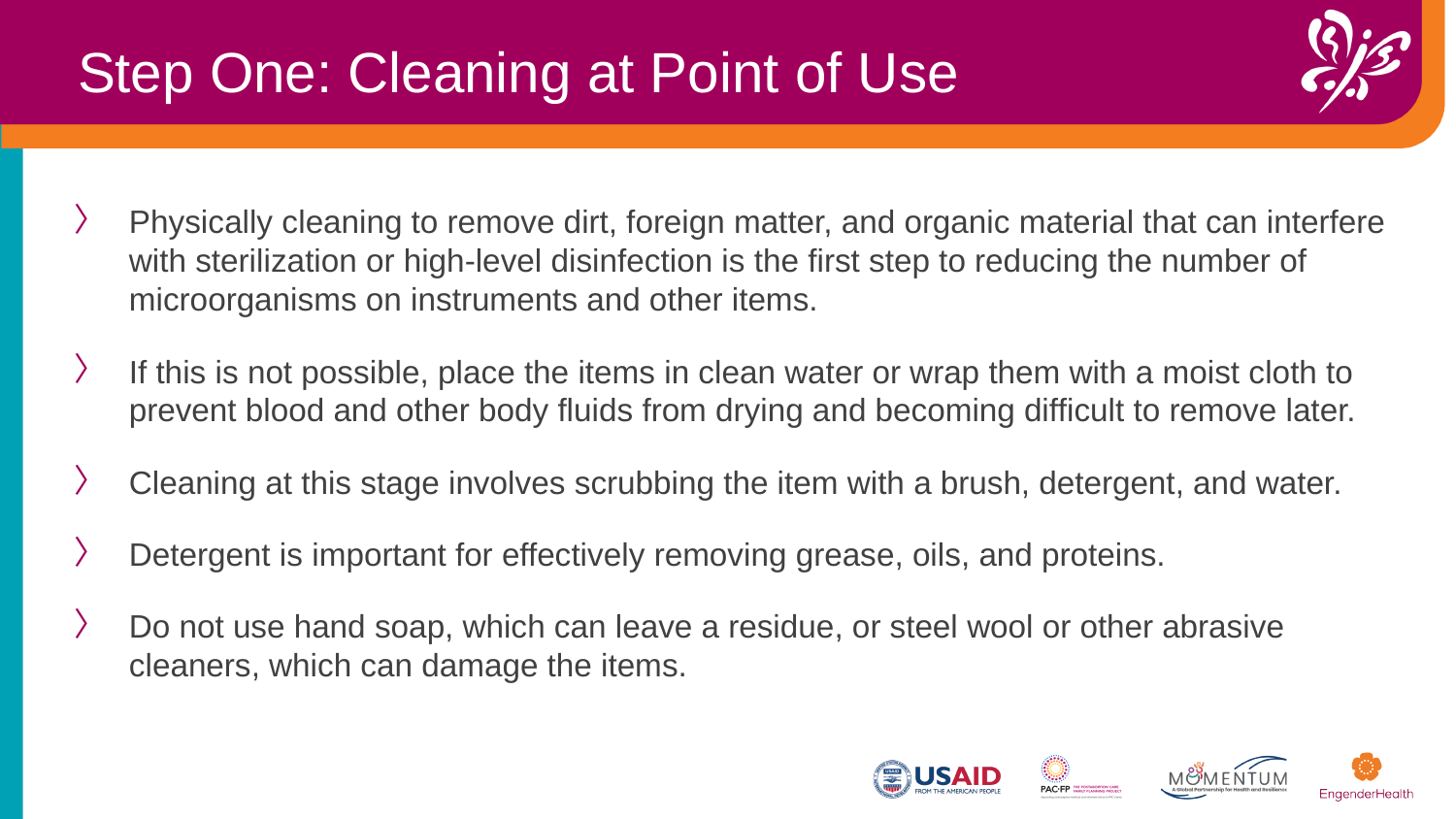

Step One: Cleaning at Point of Use
Physically cleaning to remove dirt, foreign matter, and organic material that can interfere with sterilization or high-level disinfection is the first step to reducing the number of microorganisms on instruments and other items.​
If this is not possible, place the items in clean water or wrap them with a moist cloth to prevent blood and other body fluids from drying and becoming difficult to remove later. ​
Cleaning at this stage involves scrubbing the item with a brush, detergent, and water.​
Detergent is important for effectively removing grease, oils, and proteins.  ​
Do not use hand soap, which can leave a residue, or steel wool or other abrasive cleaners, which can damage the items.​